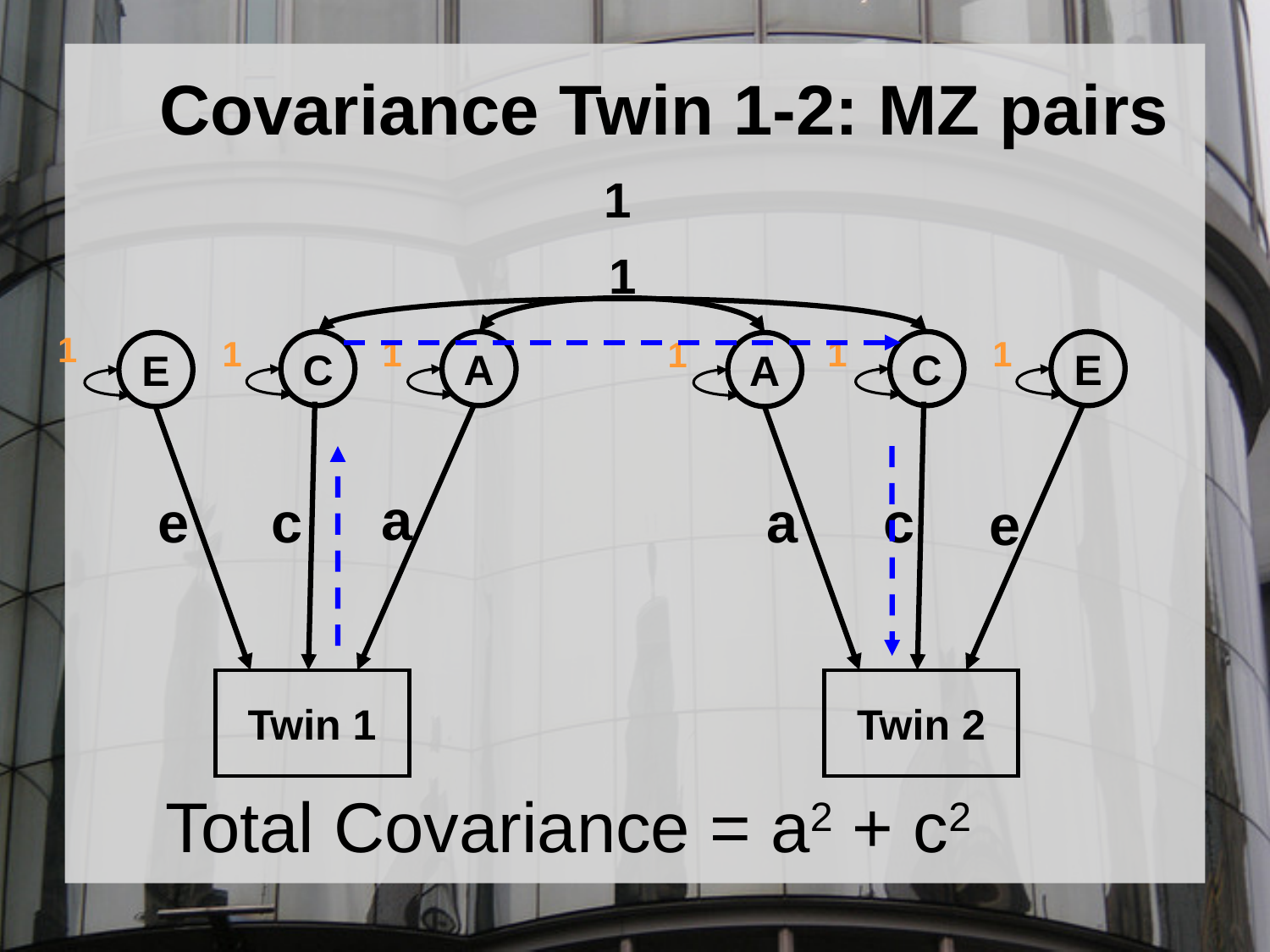

Covariance Twin 1-2: MZ pairs
1
1
1
1
1
1
1
1
C
A
C
E
E
A

a
e
c
a
c
e
Twin 1
Twin 2
Total Covariance = a2 + c2